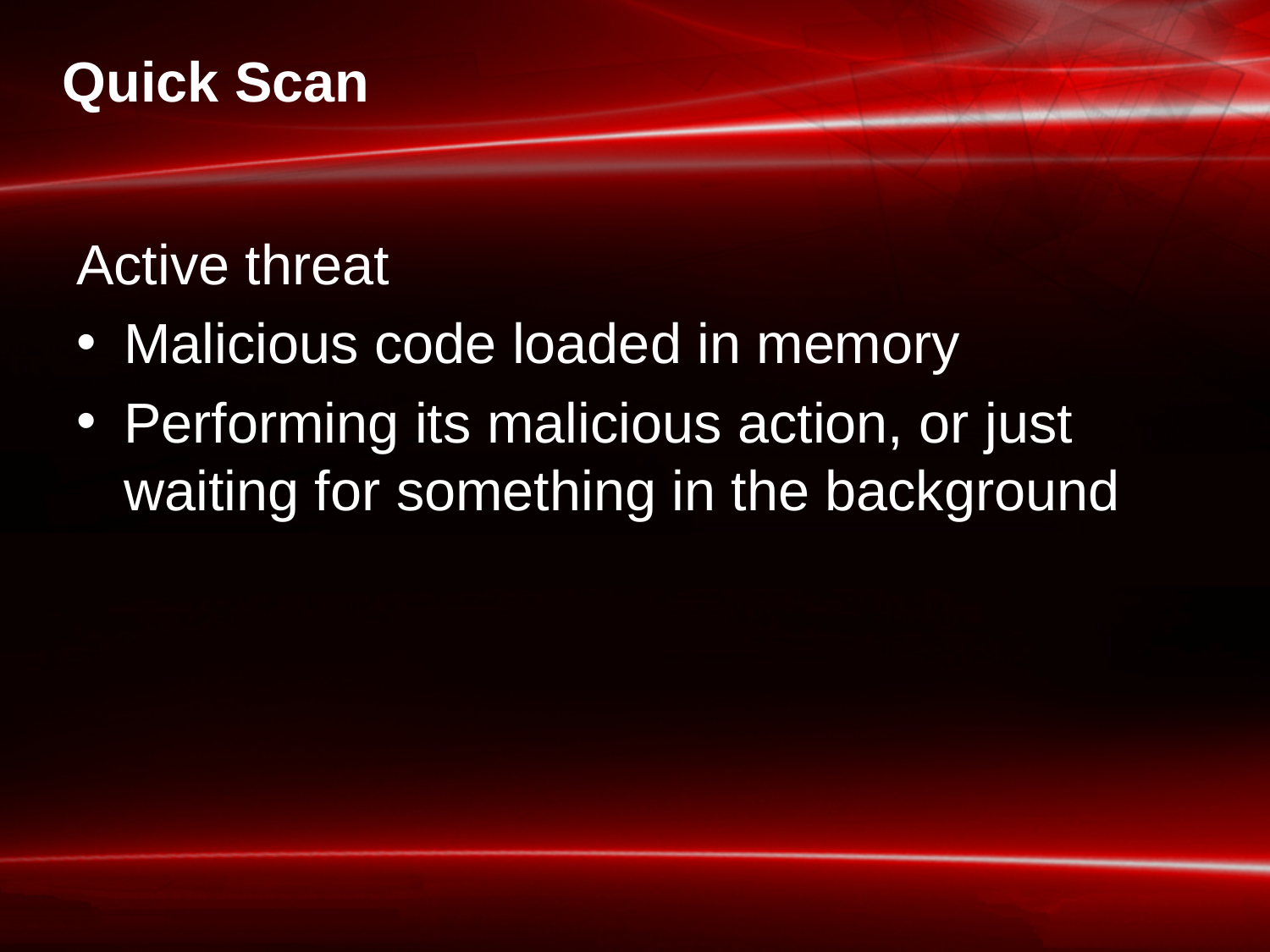

# Quick Scan
Active threat
Malicious code loaded in memory
Performing its malicious action, or just waiting for something in the background